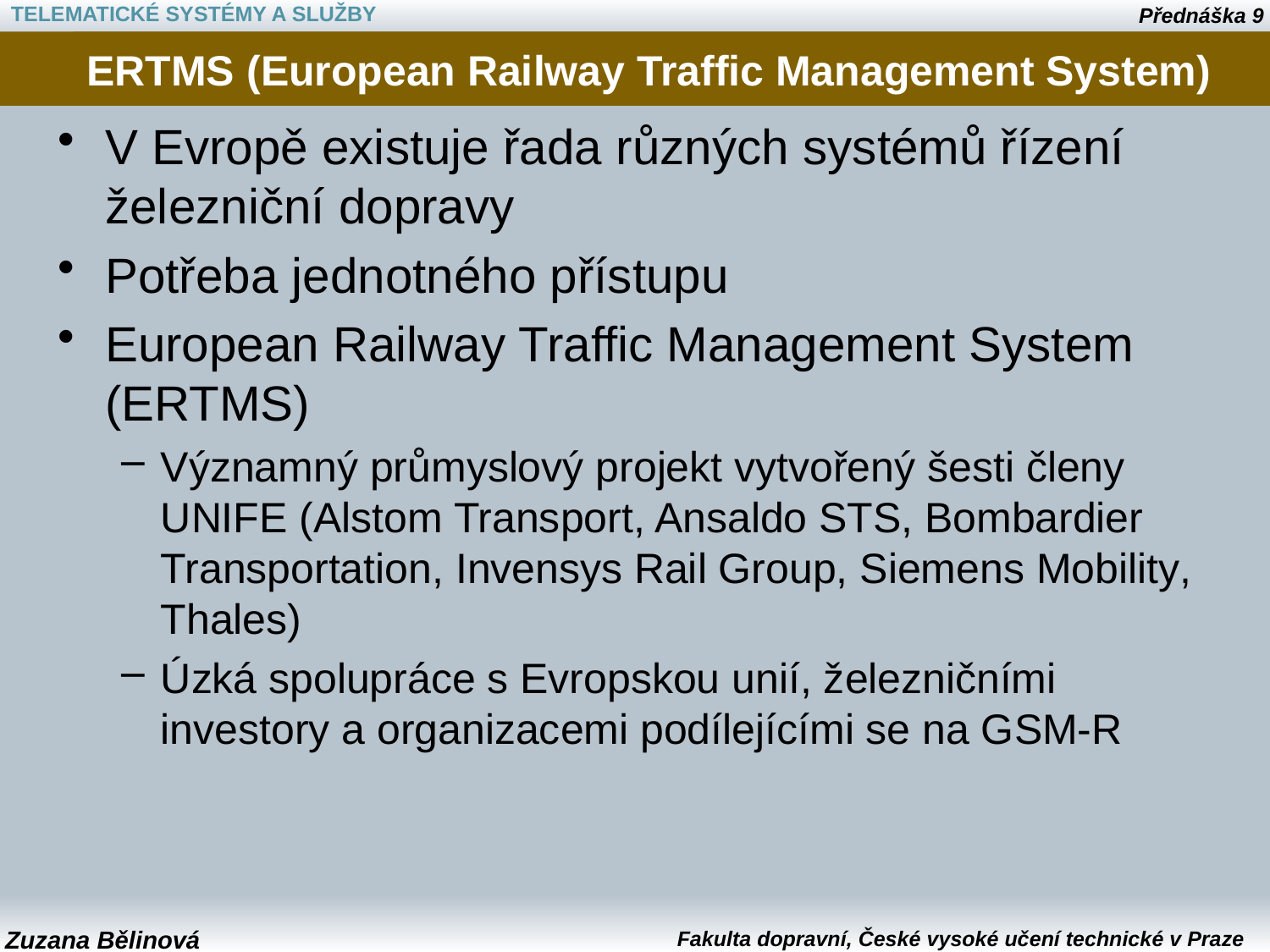

# ERTMS (European Railway Traffic Management System)
V Evropě existuje řada různých systémů řízení železniční dopravy
Potřeba jednotného přístupu
European Railway Traffic Management System (ERTMS)
Významný průmyslový projekt vytvořený šesti členy UNIFE (Alstom Transport, Ansaldo STS, Bombardier Transportation, Invensys Rail Group, Siemens Mobility, Thales)
Úzká spolupráce s Evropskou unií, železničními investory a organizacemi podílejícími se na GSM-R